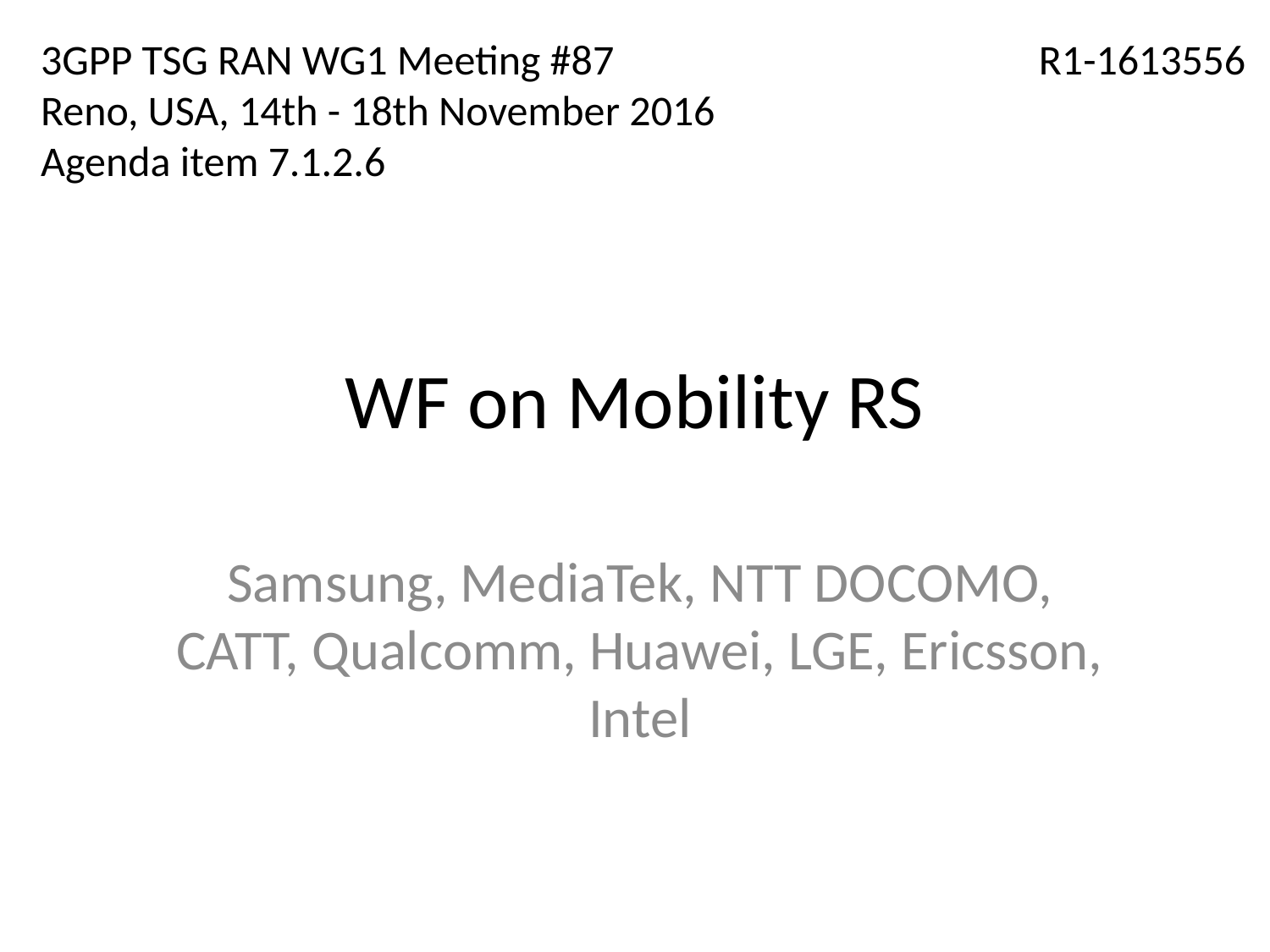

3GPP TSG RAN WG1 Meeting #87
Reno, USA, 14th - 18th November 2016
Agenda item 7.1.2.6
R1-1613556
# WF on Mobility RS
Samsung, MediaTek, NTT DOCOMO, CATT, Qualcomm, Huawei, LGE, Ericsson, Intel